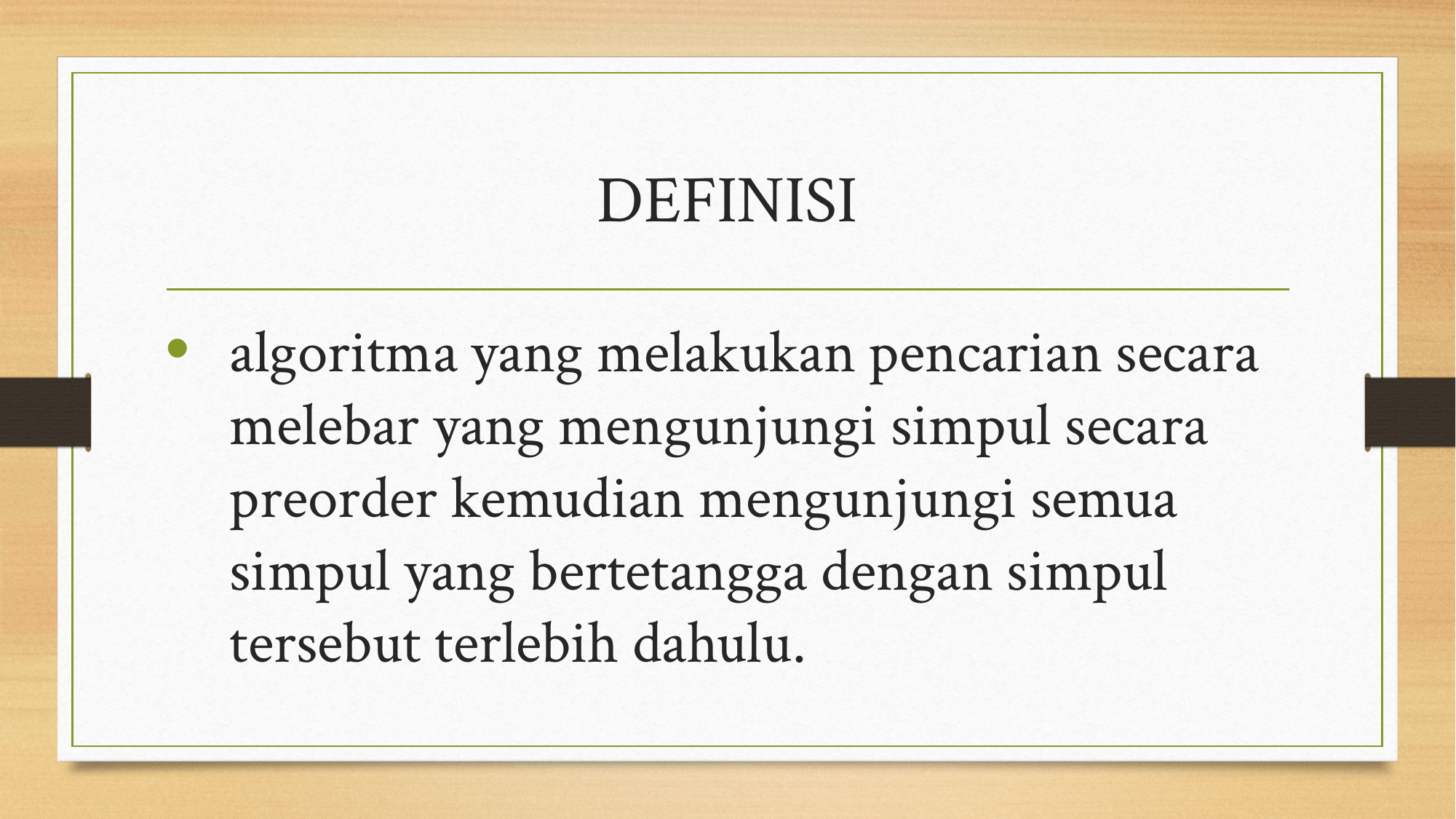

# DEFINISI
algoritma yang melakukan pencarian secara melebar yang mengunjungi simpul secara preorder kemudian mengunjungi semua simpul yang bertetangga dengan simpul tersebut terlebih dahulu.